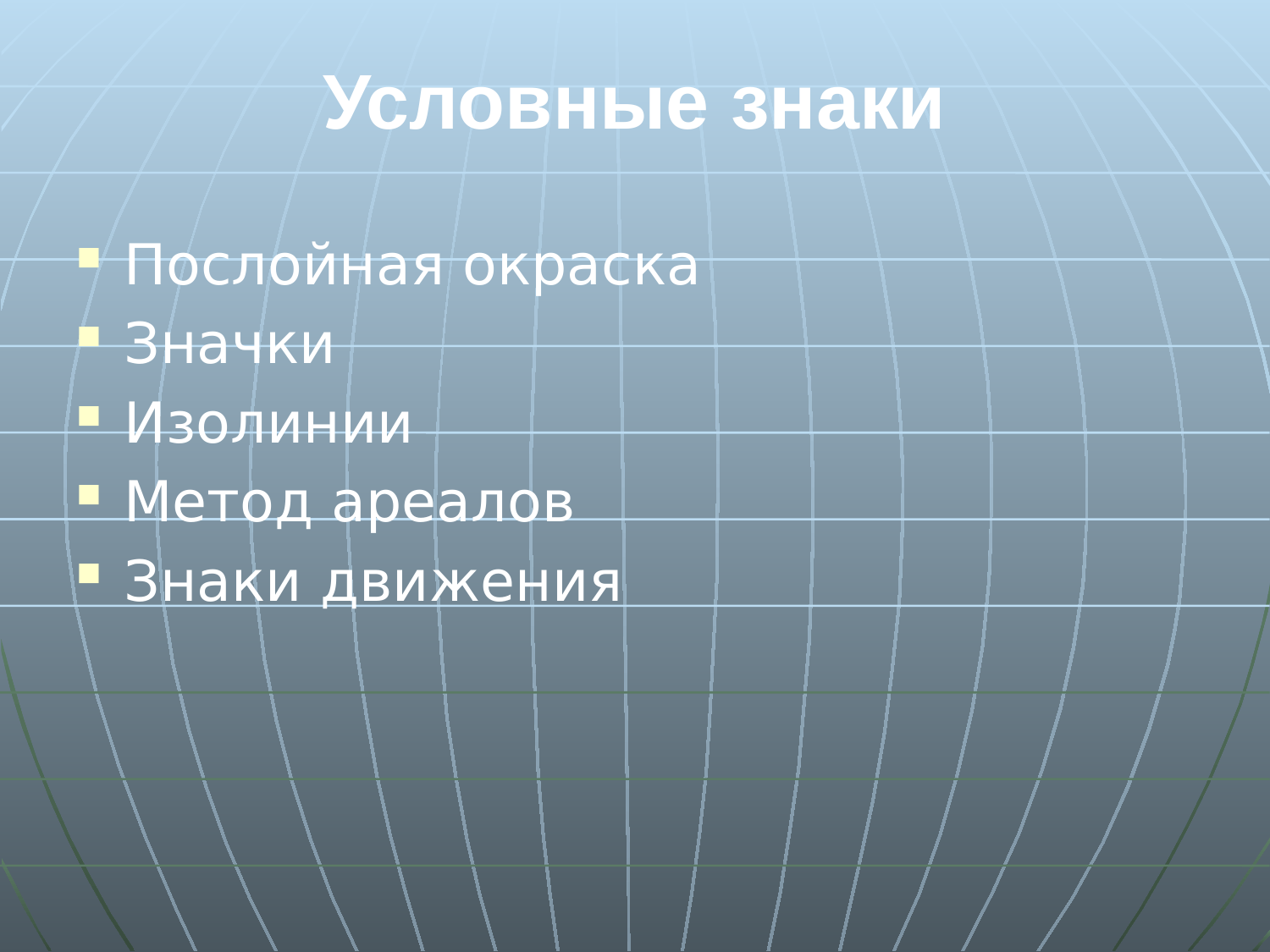

# Условные знаки
Послойная окраска
Значки
Изолинии
Метод ареалов
Знаки движения